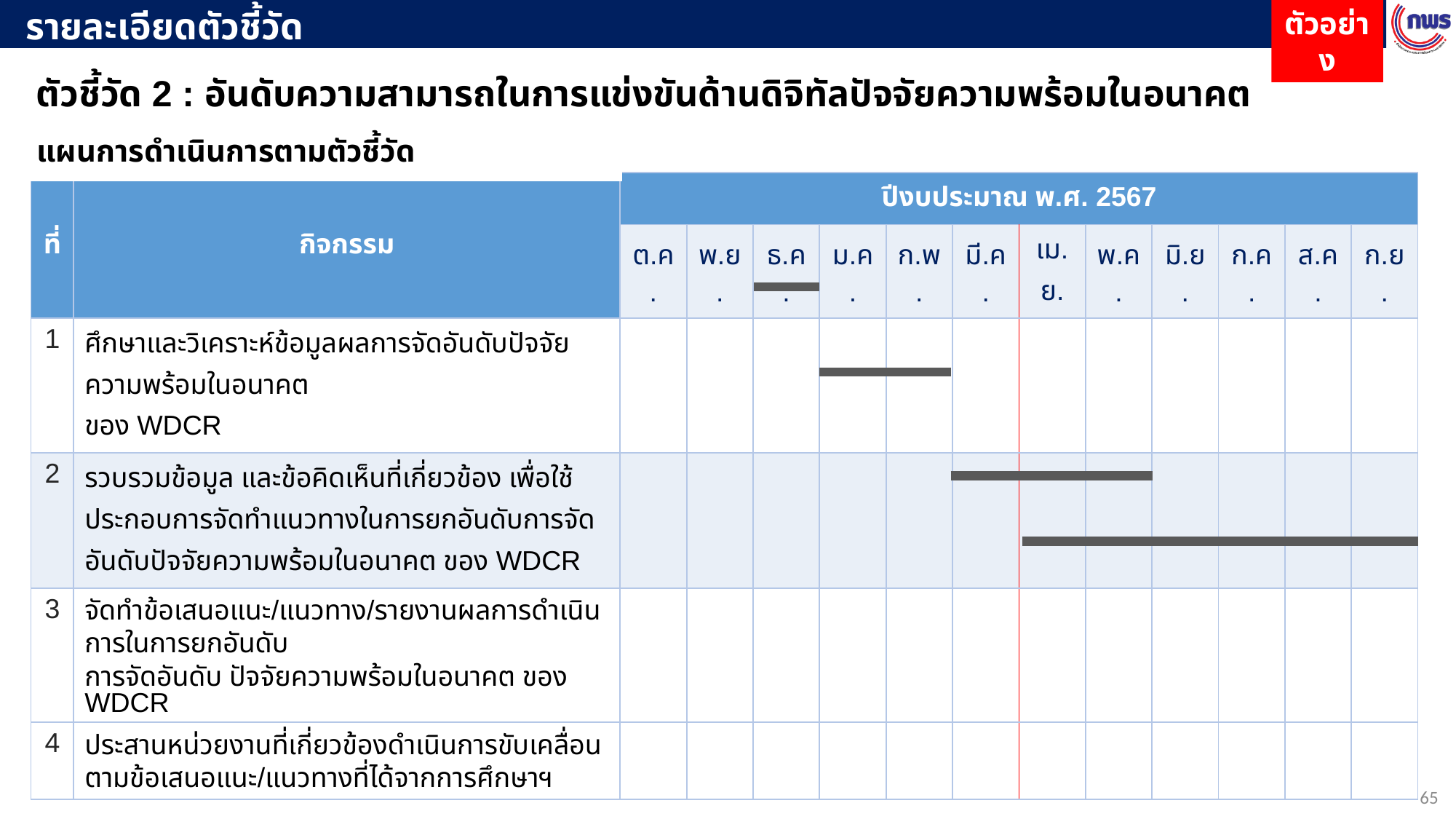

รายละเอียดตัวชี้วัด
ตัวอย่าง
ตัวชี้วัด 2 : อันดับความสามารถในการแข่งขันด้านดิจิทัลปัจจัยความพร้อมในอนาคต
| แผนการดำเนินการตามตัวชี้วัด |
| --- |
| ที่ | กิจกรรม | ปีงบประมาณ พ.ศ. 2567 |  |  |  |  |  |  |  |  |  |  |  |
| --- | --- | --- | --- | --- | --- | --- | --- | --- | --- | --- | --- | --- | --- |
|  |  | ต.ค. | พ.ย. | ธ.ค. | ม.ค. | ก.พ. | มี.ค. | เม.ย. | พ.ค. | มิ.ย. | ก.ค. | ส.ค. | ก.ย. |
| 1 | ศึกษาและวิเคราะห์ข้อมูลผลการจัดอันดับปัจจัยความพร้อมในอนาคต ของ WDCR |  |  |  |  |  |  |  |  |  |  |  |  |
| 2 | รวบรวมข้อมูล และข้อคิดเห็นที่เกี่ยวข้อง เพื่อใช้ประกอบการจัดทำแนวทางในการยกอันดับการจัดอันดับปัจจัยความพร้อมในอนาคต ของ WDCR |  |  |  |  |  |  |  |  |  |  |  |  |
| 3 | จัดทำข้อเสนอแนะ/แนวทาง/รายงานผลการดำเนินการในการยกอันดับ การจัดอันดับ ปัจจัยความพร้อมในอนาคต ของ WDCR |  |  |  |  |  |  |  |  |  |  |  |  |
| 4 | ประสานหน่วยงานที่เกี่ยวข้องดำเนินการขับเคลื่อนตามข้อเสนอแนะ/แนวทางที่ได้จากการศึกษาฯ |  |  |  |  |  |  |  |  |  |  |  |  |
65